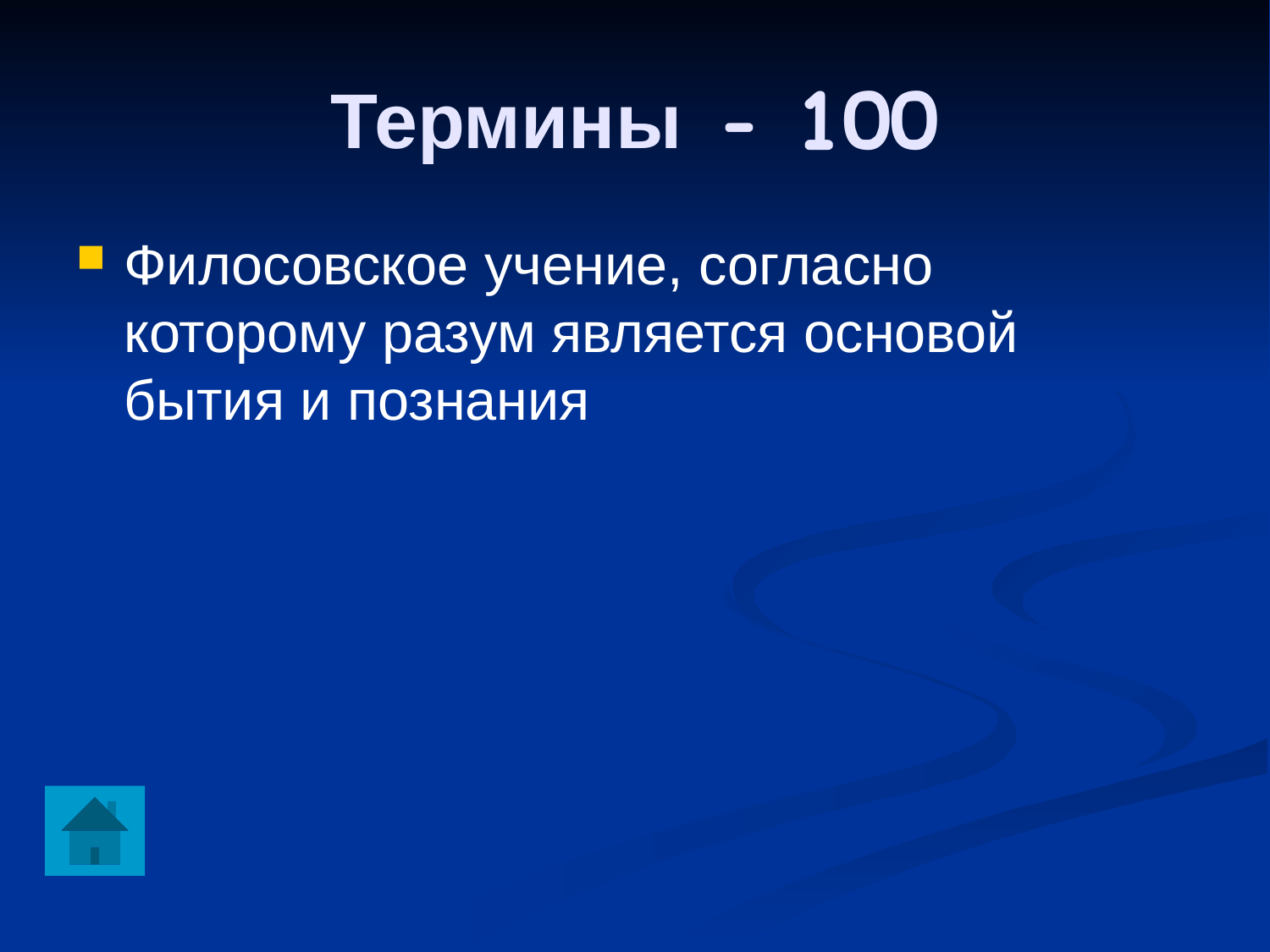

Термины - 100
Филосовское учение, согласно которому разум является основой бытия и познания